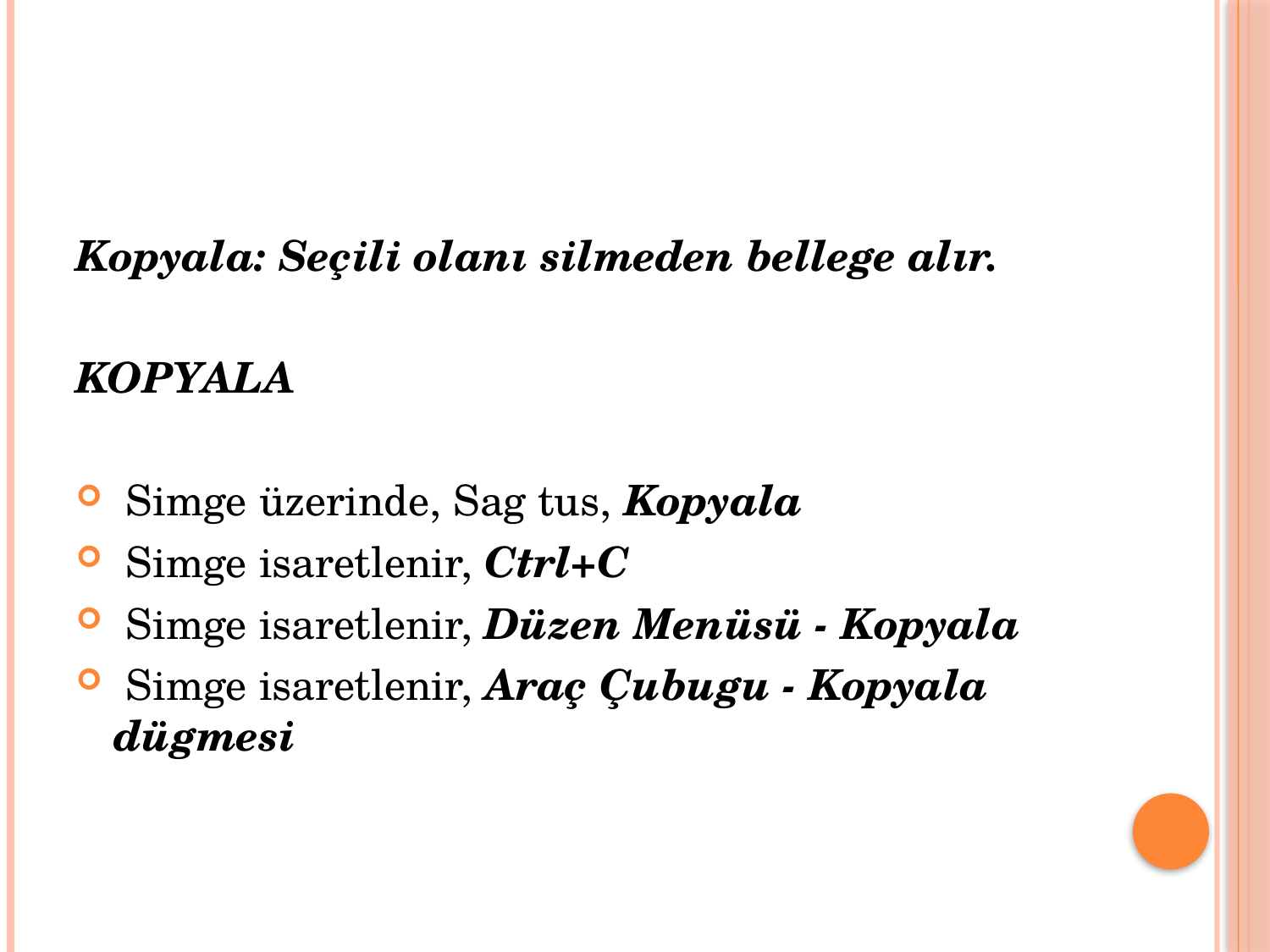

Kopyala: Seçili olanı silmeden bellege alır.

KOPYALA

 Simge üzerinde, Sag tus, Kopyala
 Simge isaretlenir, Ctrl+C
 Simge isaretlenir, Düzen Menüsü - Kopyala
 Simge isaretlenir, Araç Çubugu - Kopyala dügmesi